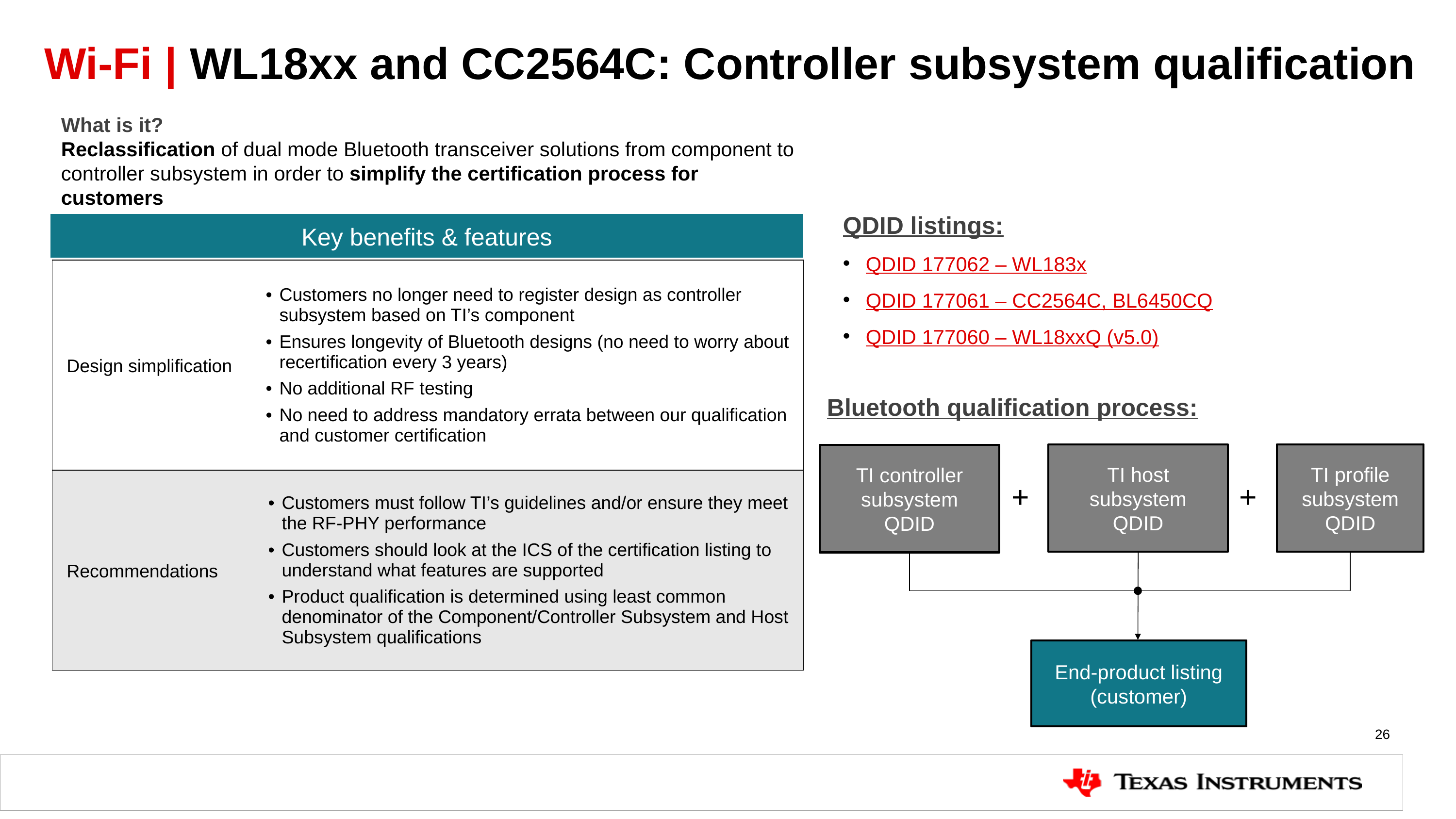

# Wi-Fi | WL18xx and CC2564C: Controller subsystem qualification
What is it?
Reclassification of dual mode Bluetooth transceiver solutions from component to controller subsystem in order to simplify the certification process for customers
QDID listings:
QDID 177062 – WL183x
QDID 177061 – CC2564C, BL6450CQ
QDID 177060 – WL18xxQ (v5.0)
Key benefits & features
| Design simplification | Customers no longer need to register design as controller subsystem based on TI’s component Ensures longevity of Bluetooth designs (no need to worry about recertification every 3 years) No additional RF testing No need to address mandatory errata between our qualification and customer certification |
| --- | --- |
| Recommendations | Customers must follow TI’s guidelines and/or ensure they meet the RF-PHY performance Customers should look at the ICS of the certification listing to understand what features are supported Product qualification is determined using least common denominator of the Component/Controller Subsystem and Host Subsystem qualifications |
Bluetooth qualification process:
TI host subsystem QDID
TI profile subsystem QDID
TI controller subsystem QDID
+
+

End-product listing
(customer)
26